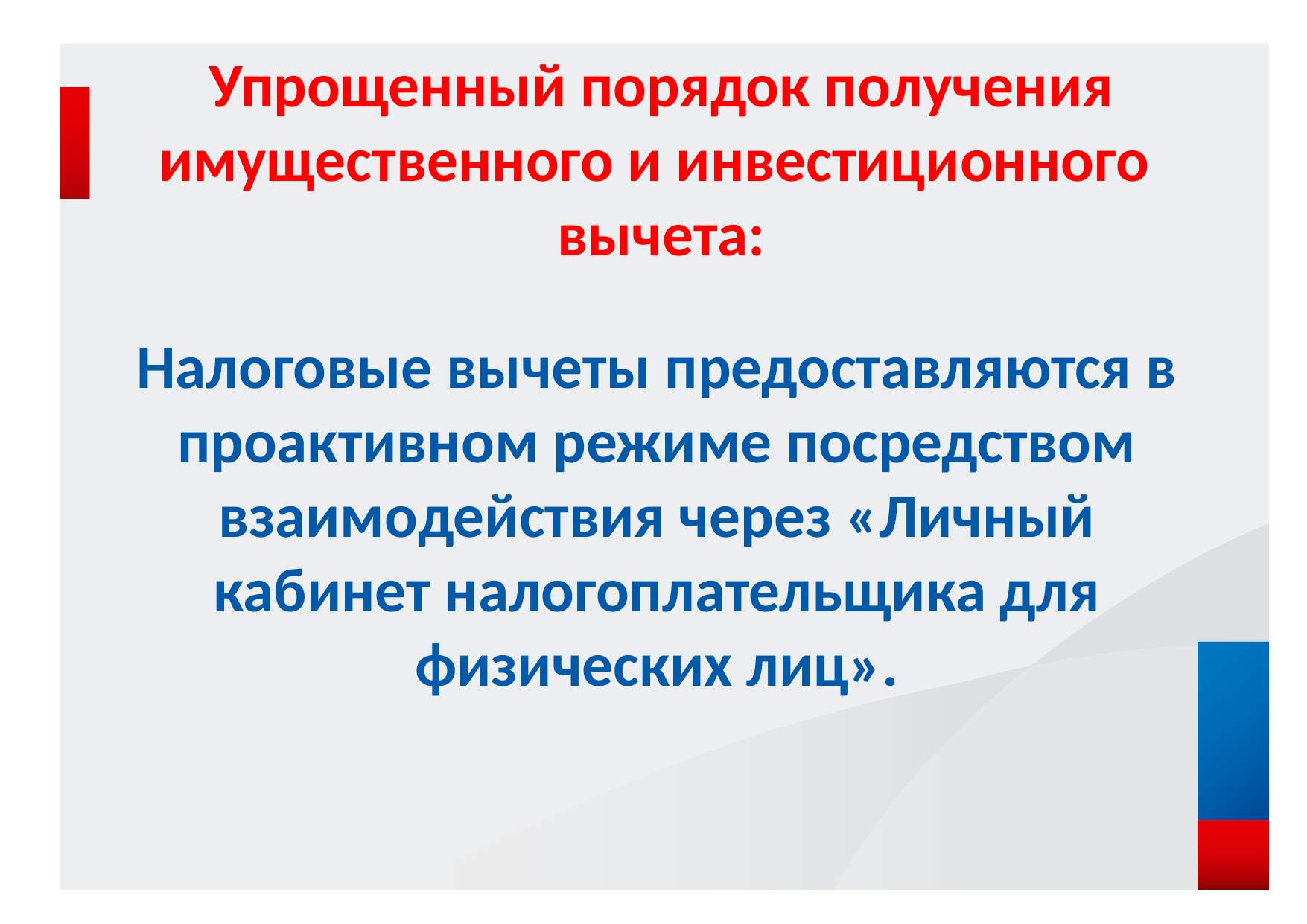

Упрощенный порядок получения имущественного и инвестиционного  вычета:

Налоговые вычеты предоставляются в проактивном режиме посредством взаимодействия через «Личный кабинет налогоплательщика для физических лиц».